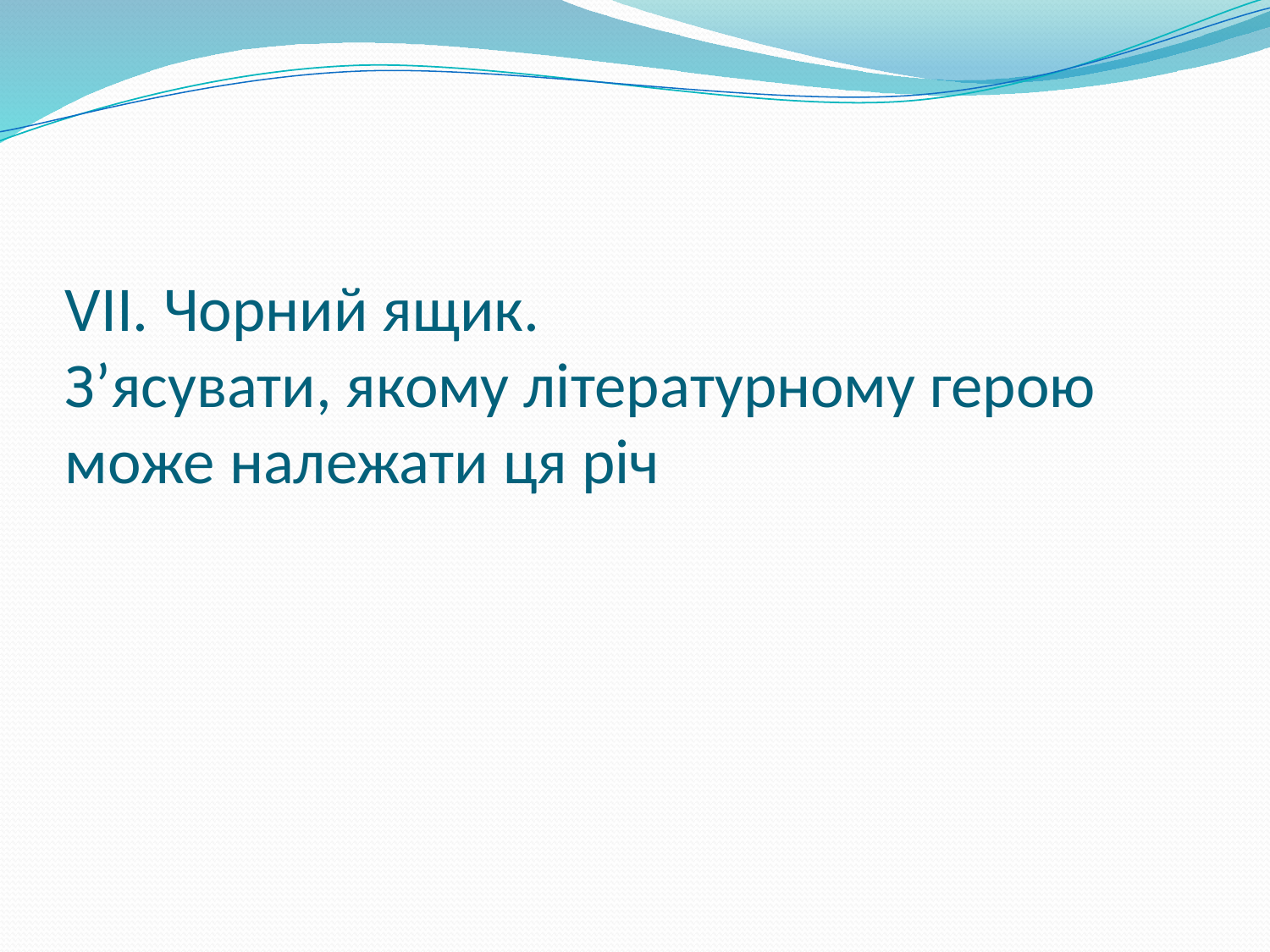

# VII. Чорний ящик. З’ясувати, якому літературному герою може належати ця річ